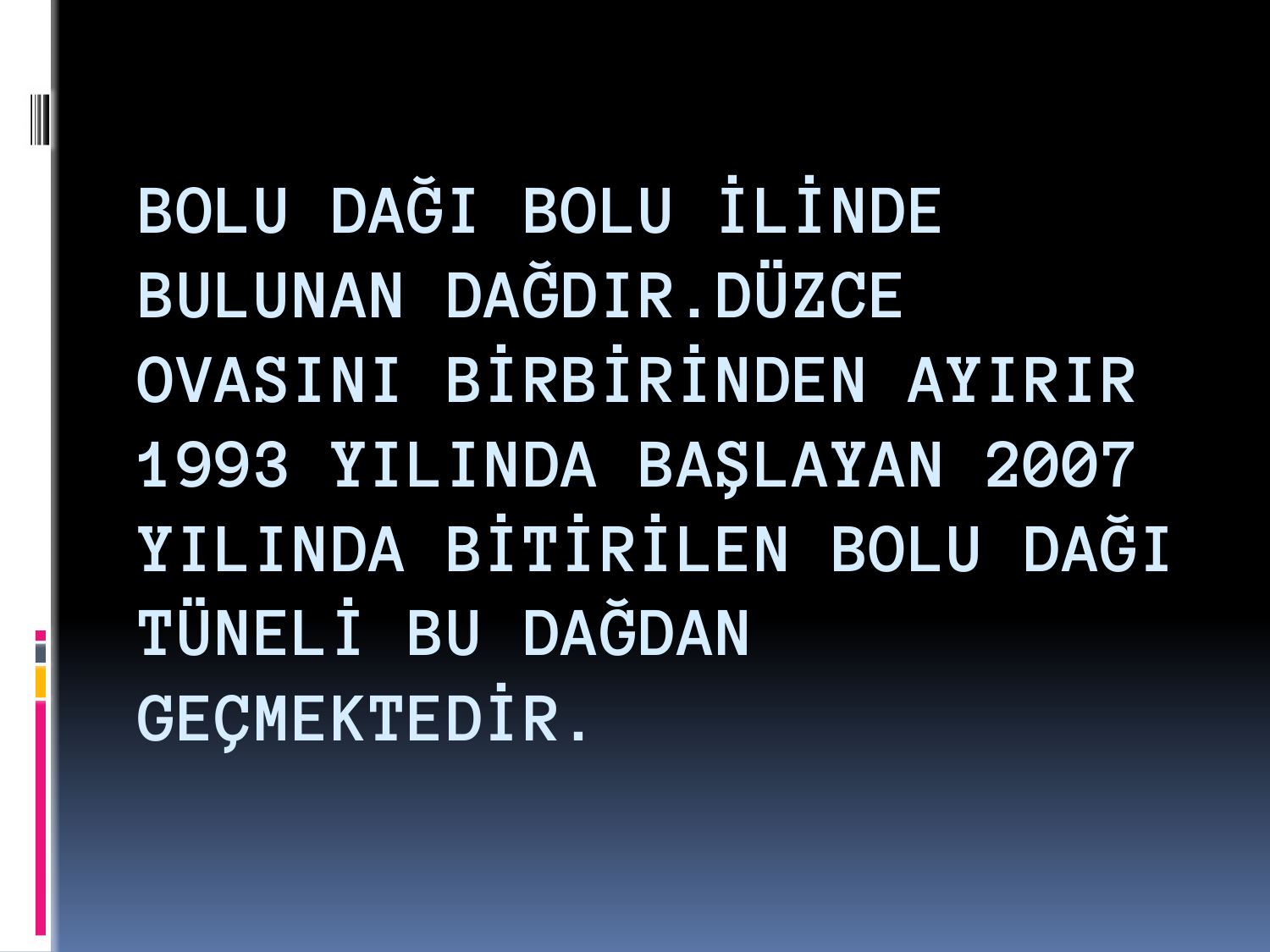

# BOLU DAĞI BOLU İLİNDE BULUNAN DAĞDIR.DÜZCE OVASINI BİRBİRİNDEN AYIRIR 1993 YILINDA BAŞLAYAN 2007 YILINDA BİTİRİLEN BOLU DAĞI TÜNELİ BU DAĞDAN GEÇMEKTEDİR.